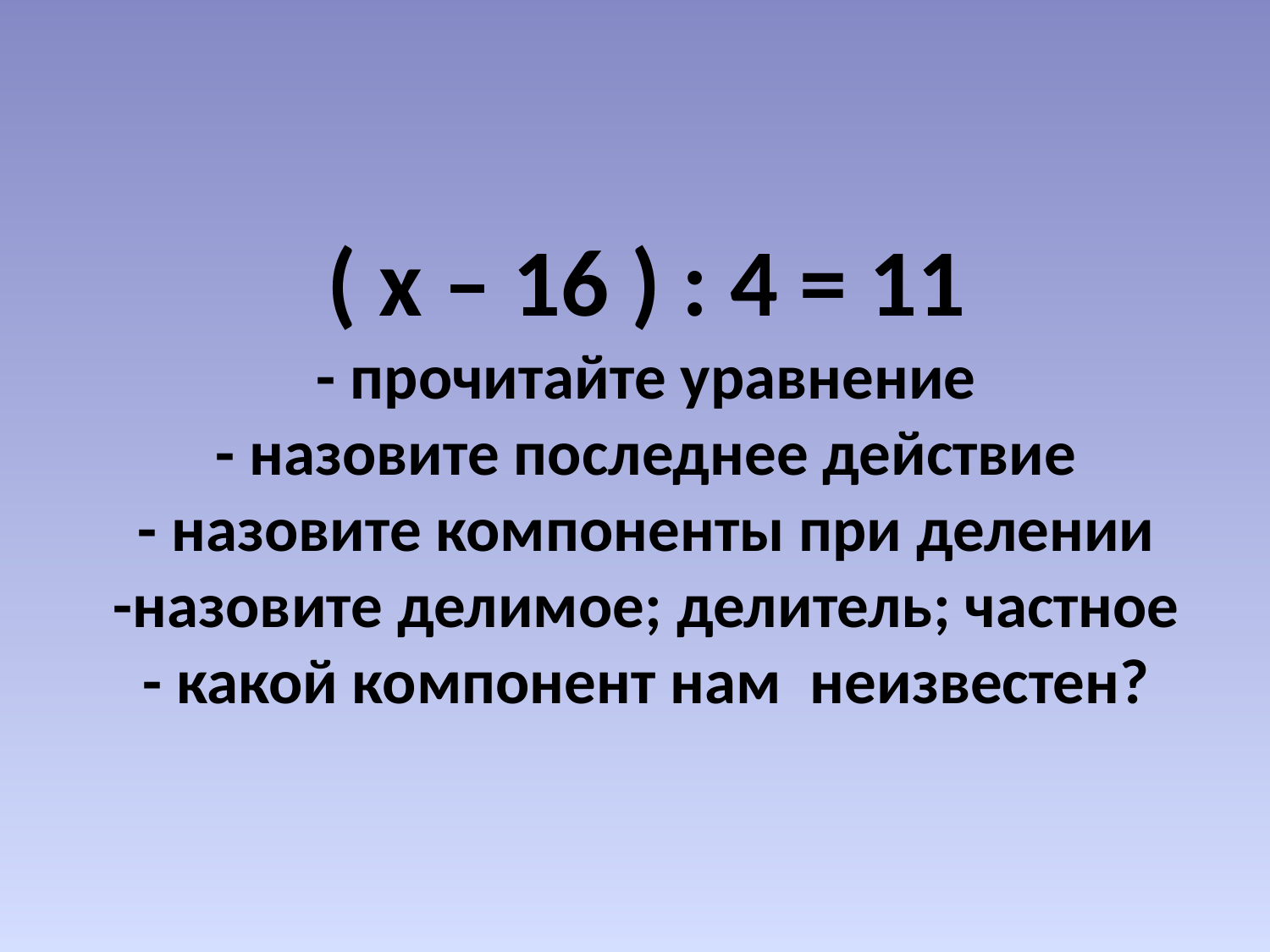

# ( х – 16 ) : 4 = 11 - прочитайте уравнение - назовите последнее действие - назовите компоненты при делении -назовите делимое; делитель; частное - какой компонент нам  неизвестен?